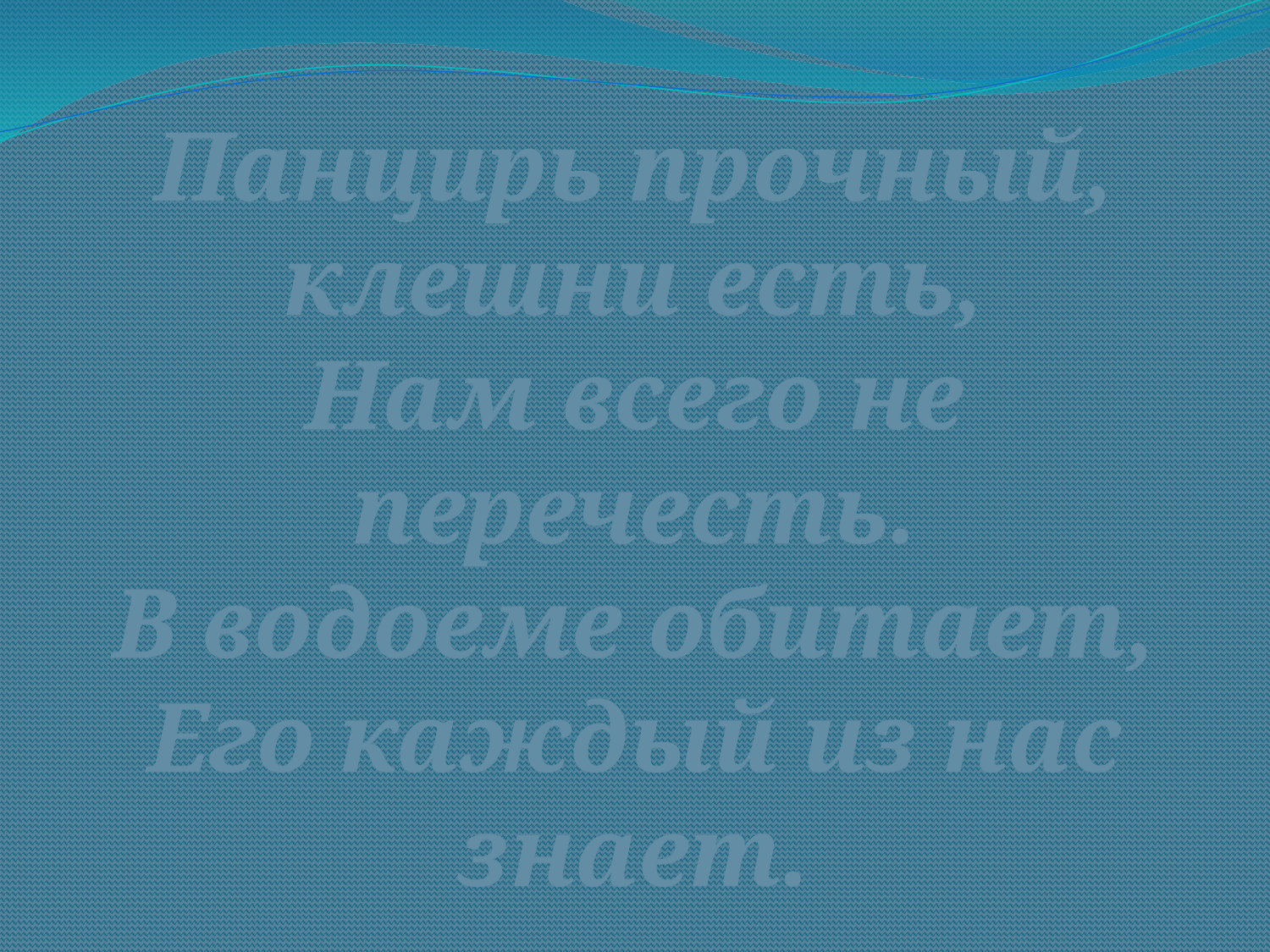

Панцирь прочный, клешни есть,
Нам всего не перечесть.
В водоеме обитает,
Его каждый из нас знает.